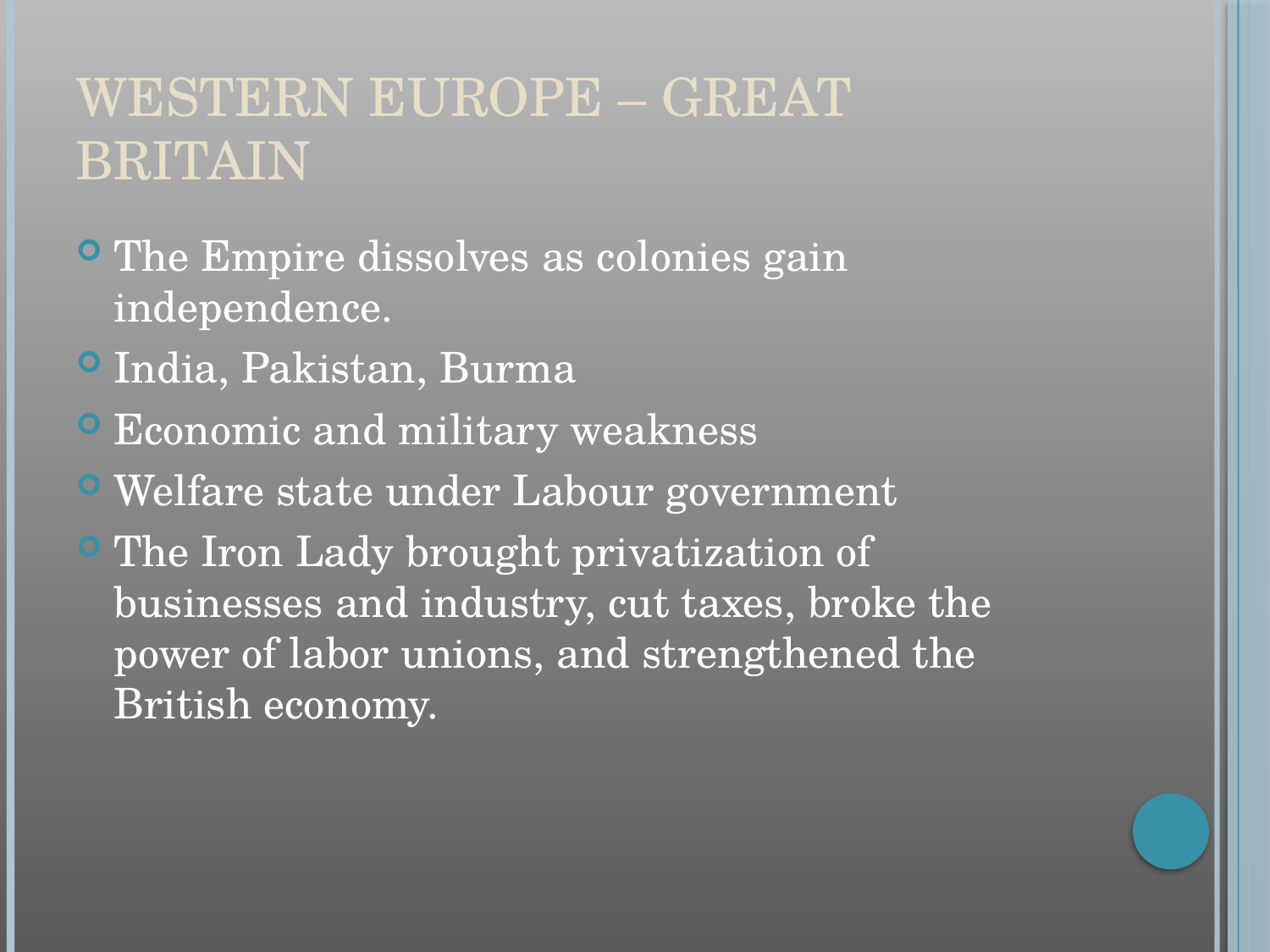

# Western Europe – Great Britain
The Empire dissolves as colonies gain independence.
India, Pakistan, Burma
Economic and military weakness
Welfare state under Labour government
The Iron Lady brought privatization of businesses and industry, cut taxes, broke the power of labor unions, and strengthened the British economy.